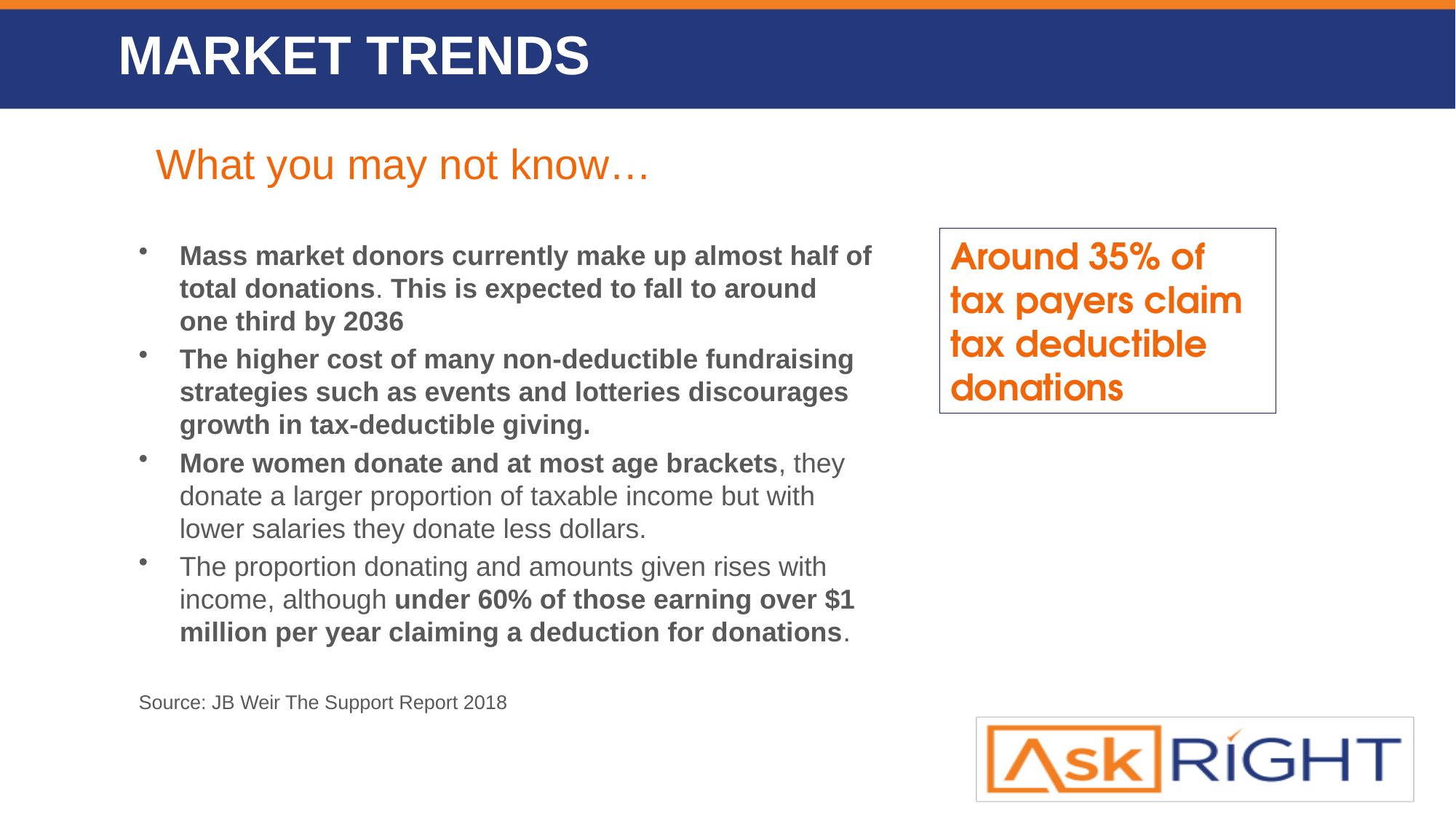

# MARKET TRENDS
What you may not know…
Around 35% of tax payers claim tax deductible donations
Mass market donors currently make up almost half of total donations. This is expected to fall to around one third by 2036
The higher cost of many non-deductible fundraising strategies such as events and lotteries discourages growth in tax-deductible giving.
More women donate and at most age brackets, they donate a larger proportion of taxable income but with lower salaries they donate less dollars.
The proportion donating and amounts given rises with income, although under 60% of those earning over $1 million per year claiming a deduction for donations.

Source: JB Weir The Support Report 2018